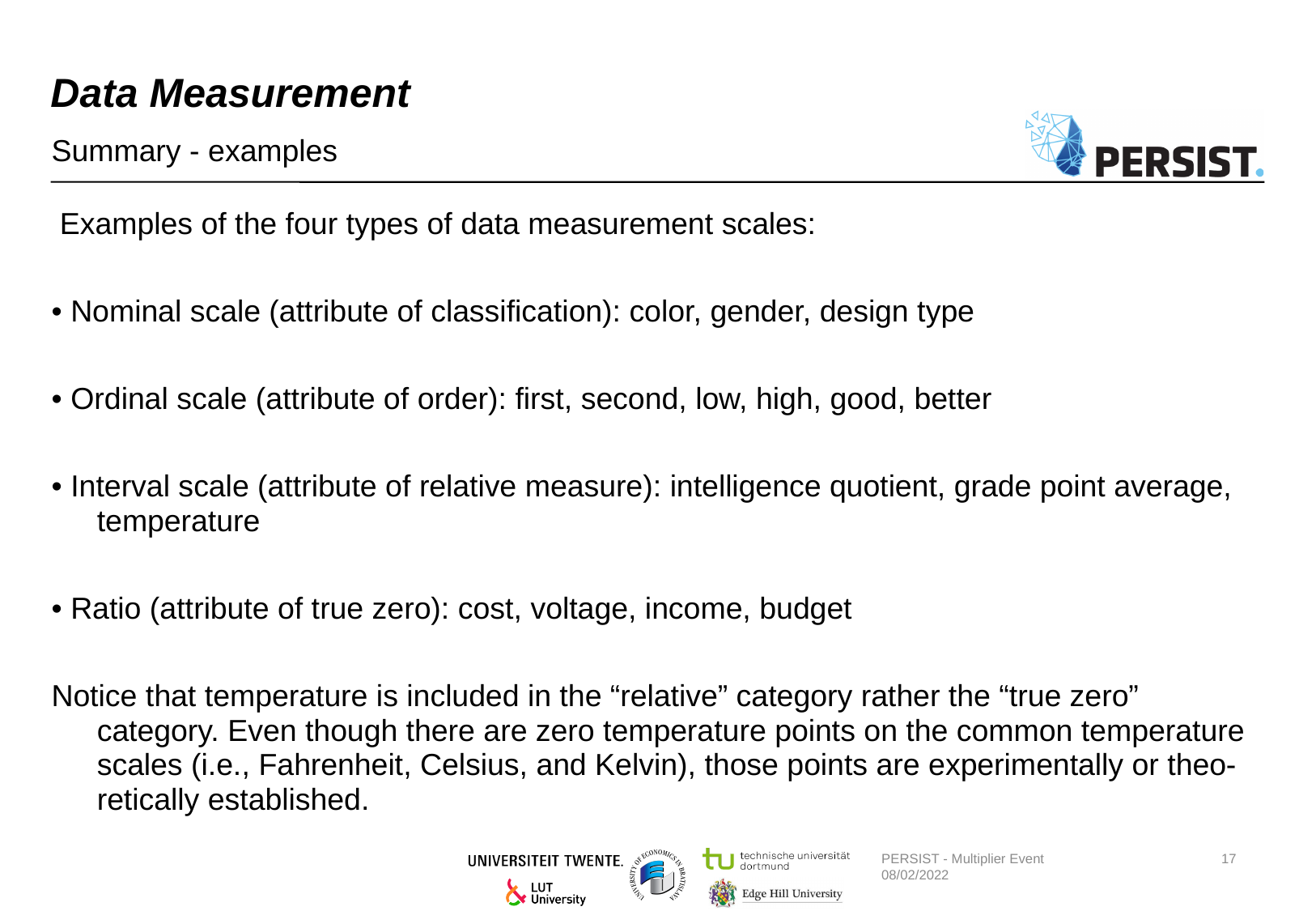

# Data Measurement
Summary - examples
 Examples of the four types of data measurement scales:

• Nominal scale (attribute of classification): color, gender, design type

• Ordinal scale (attribute of order): first, second, low, high, good, better

• Interval scale (attribute of relative measure): intelligence quotient, grade point average, temperature

• Ratio (attribute of true zero): cost, voltage, income, budget

Notice that temperature is included in the “relative” category rather the “true zero” category. Even though there are zero temperature points on the common temperature scales (i.e., Fahrenheit, Celsius, and Kelvin), those points are experimentally or theo-retically established.